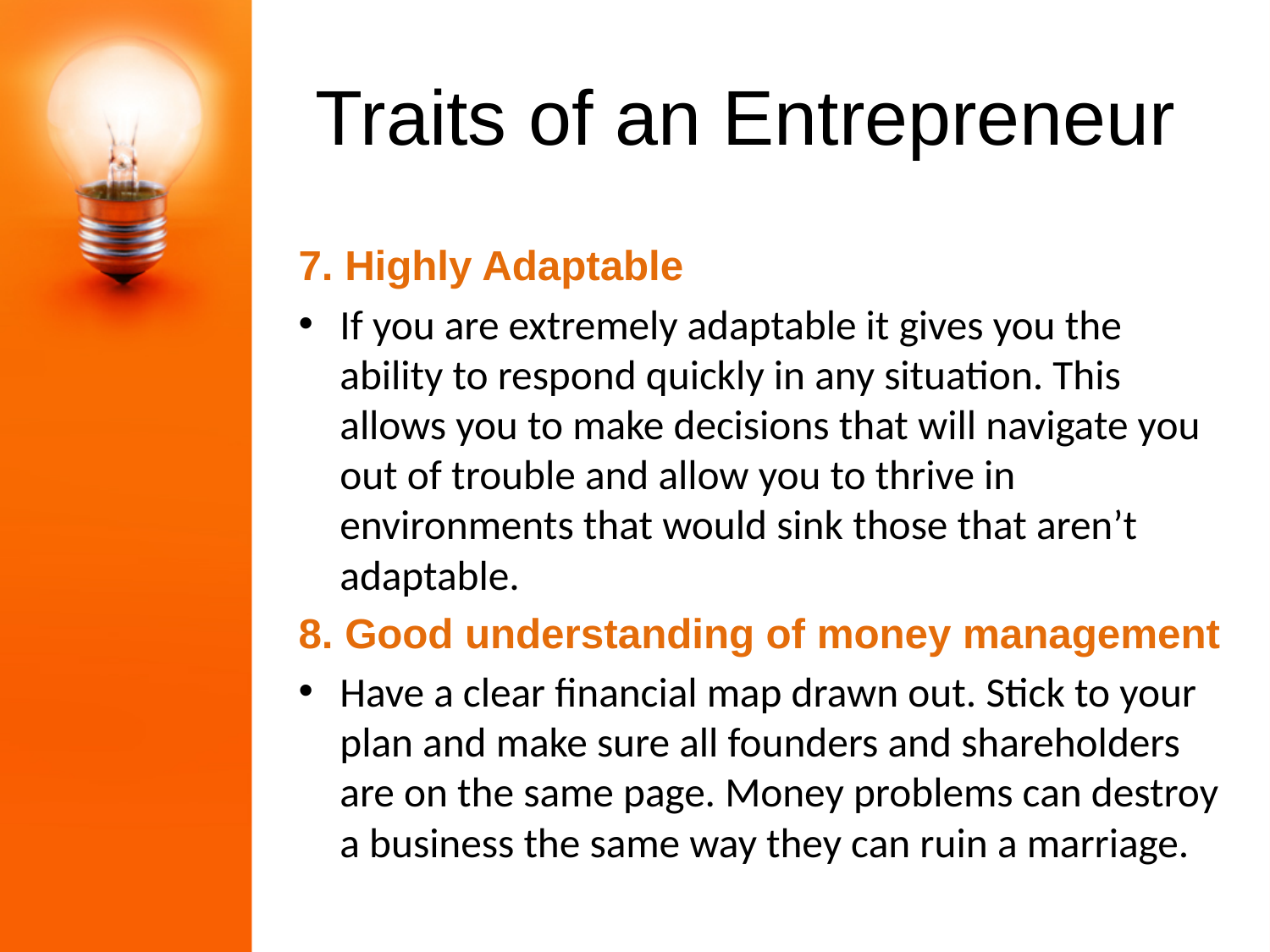

# Traits of an Entrepreneur
7. Highly Adaptable
If you are extremely adaptable it gives you the ability to respond quickly in any situation. This allows you to make decisions that will navigate you out of trouble and allow you to thrive in environments that would sink those that aren’t adaptable.
8. Good understanding of money management
Have a clear financial map drawn out. Stick to your plan and make sure all founders and shareholders are on the same page. Money problems can destroy a business the same way they can ruin a marriage.